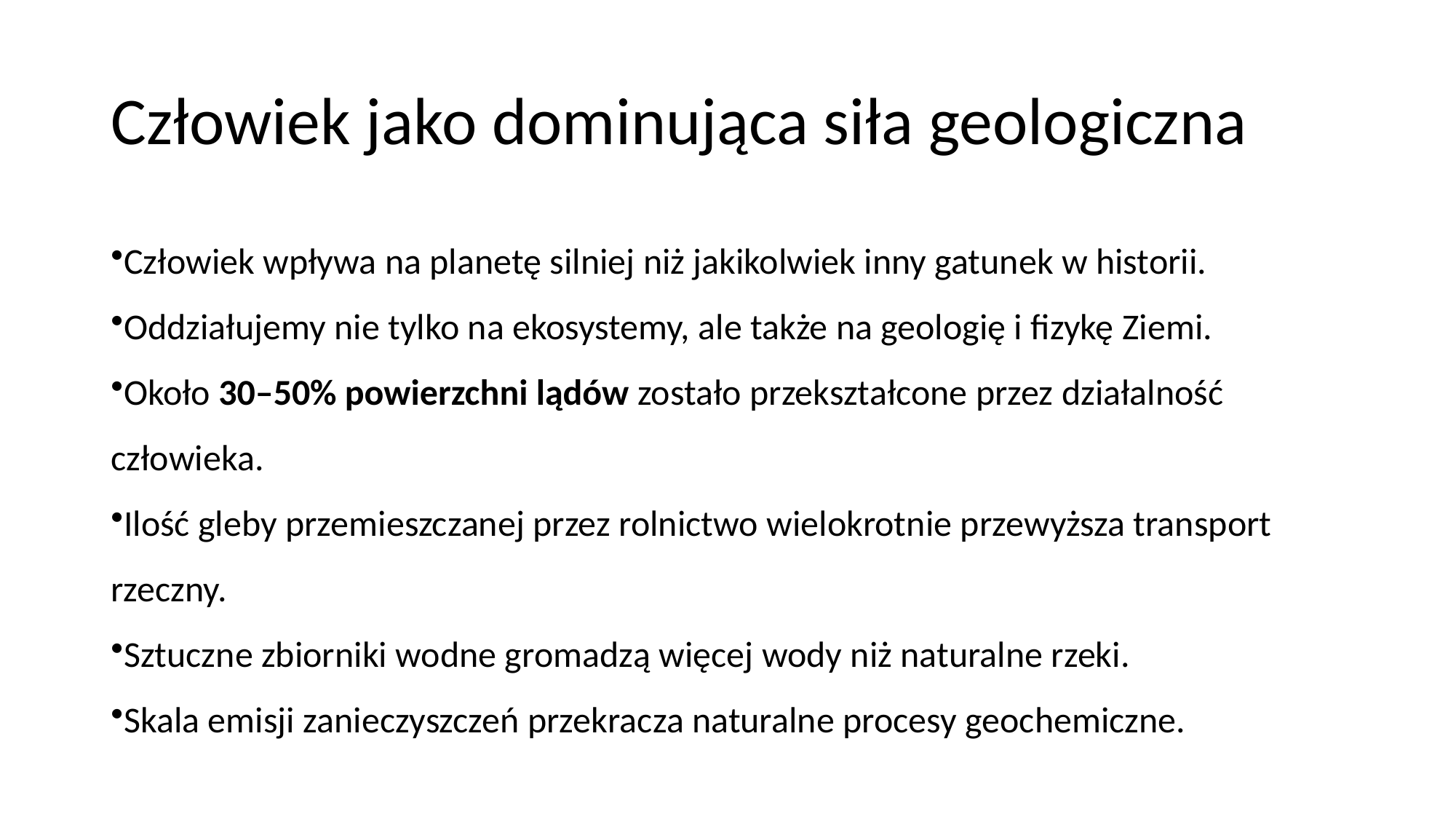

# Człowiek jako dominująca siła geologiczna
Człowiek wpływa na planetę silniej niż jakikolwiek inny gatunek w historii.
Oddziałujemy nie tylko na ekosystemy, ale także na geologię i fizykę Ziemi.
Około 30–50% powierzchni lądów zostało przekształcone przez działalność człowieka.
Ilość gleby przemieszczanej przez rolnictwo wielokrotnie przewyższa transport rzeczny.
Sztuczne zbiorniki wodne gromadzą więcej wody niż naturalne rzeki.
Skala emisji zanieczyszczeń przekracza naturalne procesy geochemiczne.